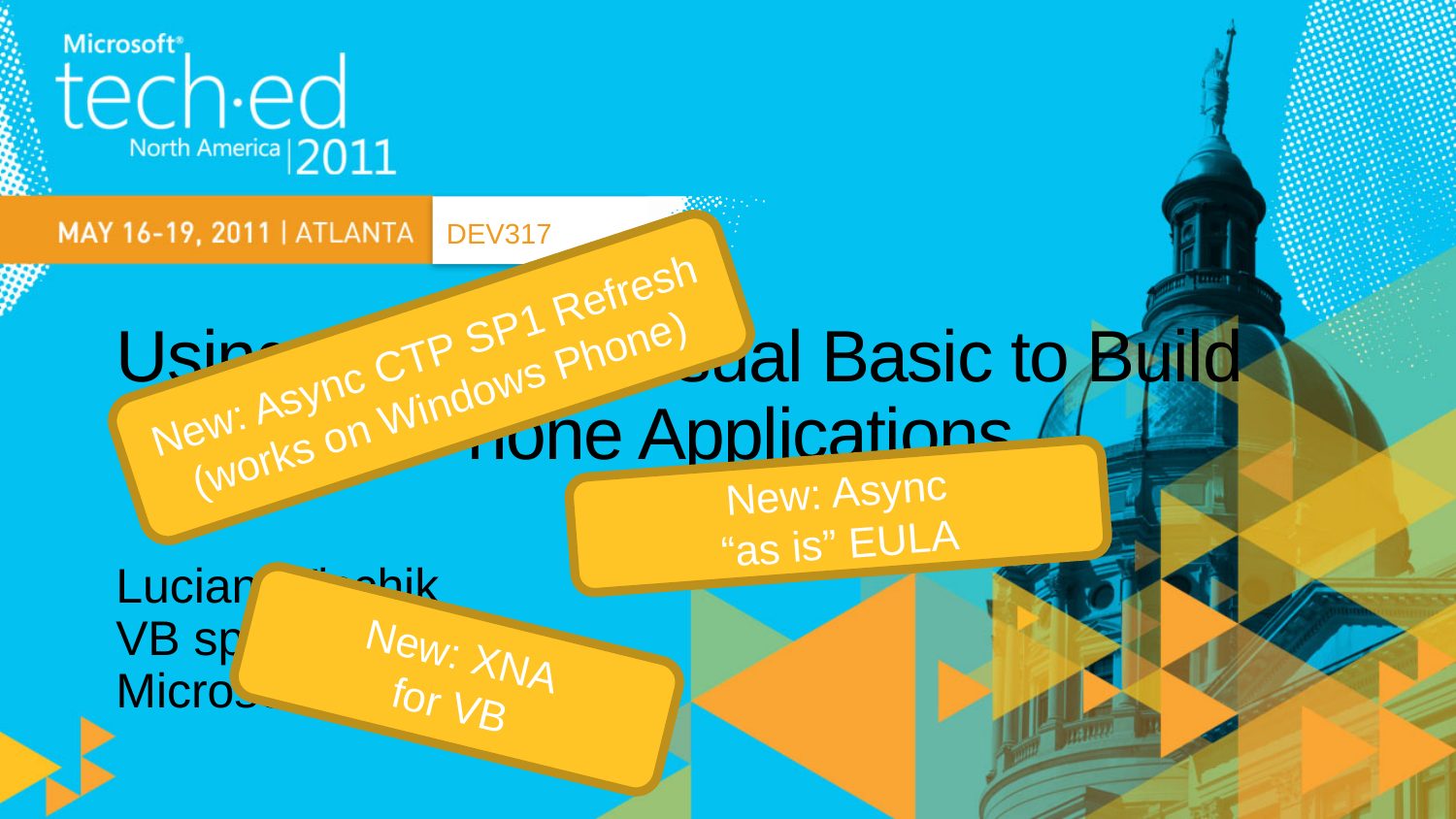

DEV317
New: Async CTP SP1 Refresh
(works on Windows Phone)
# Using Microsoft Visual Basic to Build Windows Phone Applications
New: Async
“as is” EULA
Lucian Wischik
VB spec lead
Microsoft
New: XNA
for VB